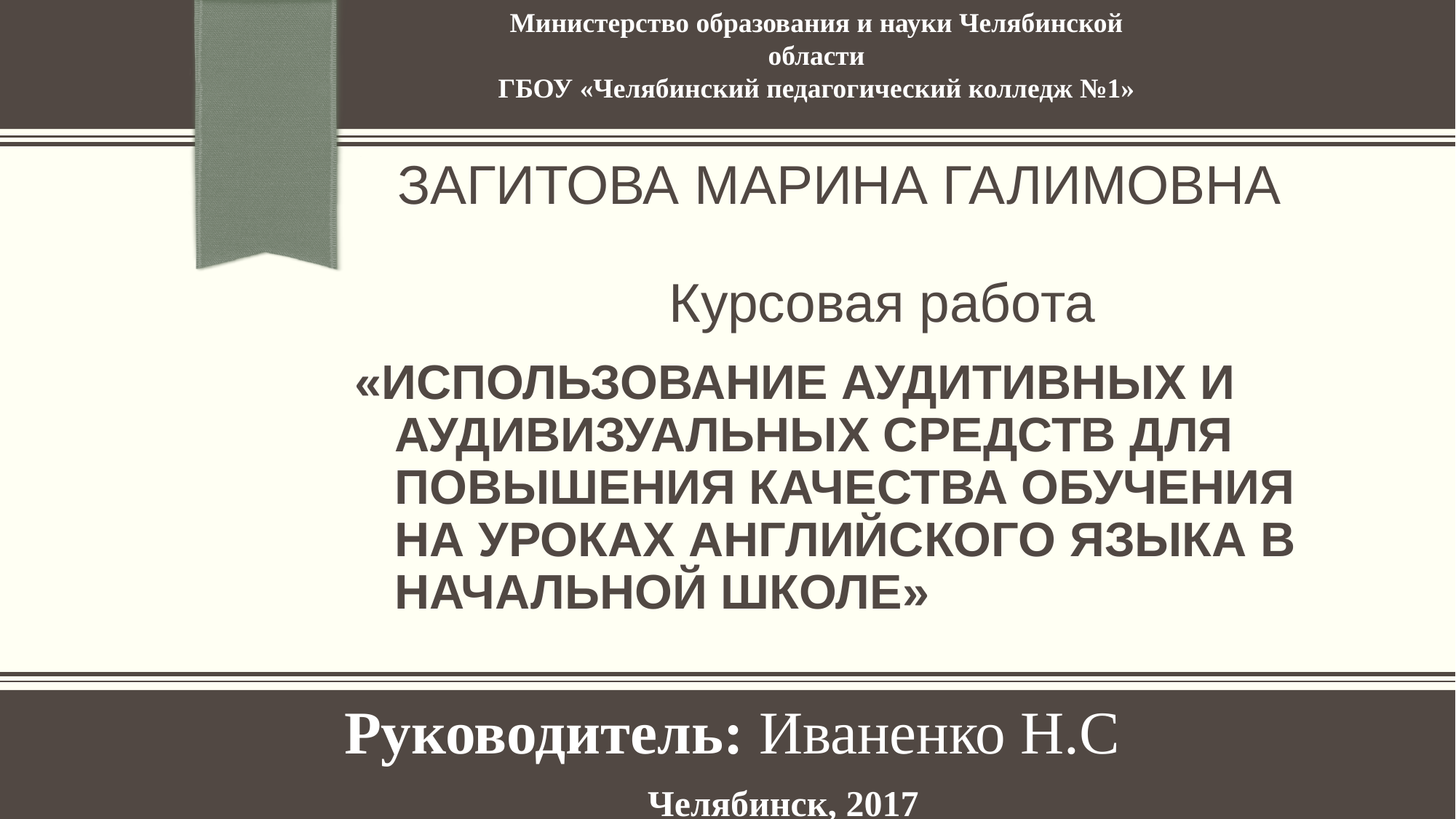

Министерство образования и науки Челябинской области
ГБОУ «Челябинский педагогический колледж №1»
ЗАГИТОВА МАРИНА ГАЛИМОВНА

                  Курсовая работа
# «ИСПОЛЬЗОВАНИЕ АУДИТИВНЫХ И АУДИВИЗУАЛЬНЫХ СРЕДСТВ ДЛЯ ПОВЫШЕНИЯ КАЧЕСТВА ОБУЧЕНИЯ НА УРОКАХ АНГЛИЙСКОГО ЯЗЫКА В НАЧАЛЬНОЙ ШКОЛЕ»
Руководитель: Иваненко Н.С.
Челябинск, 2017